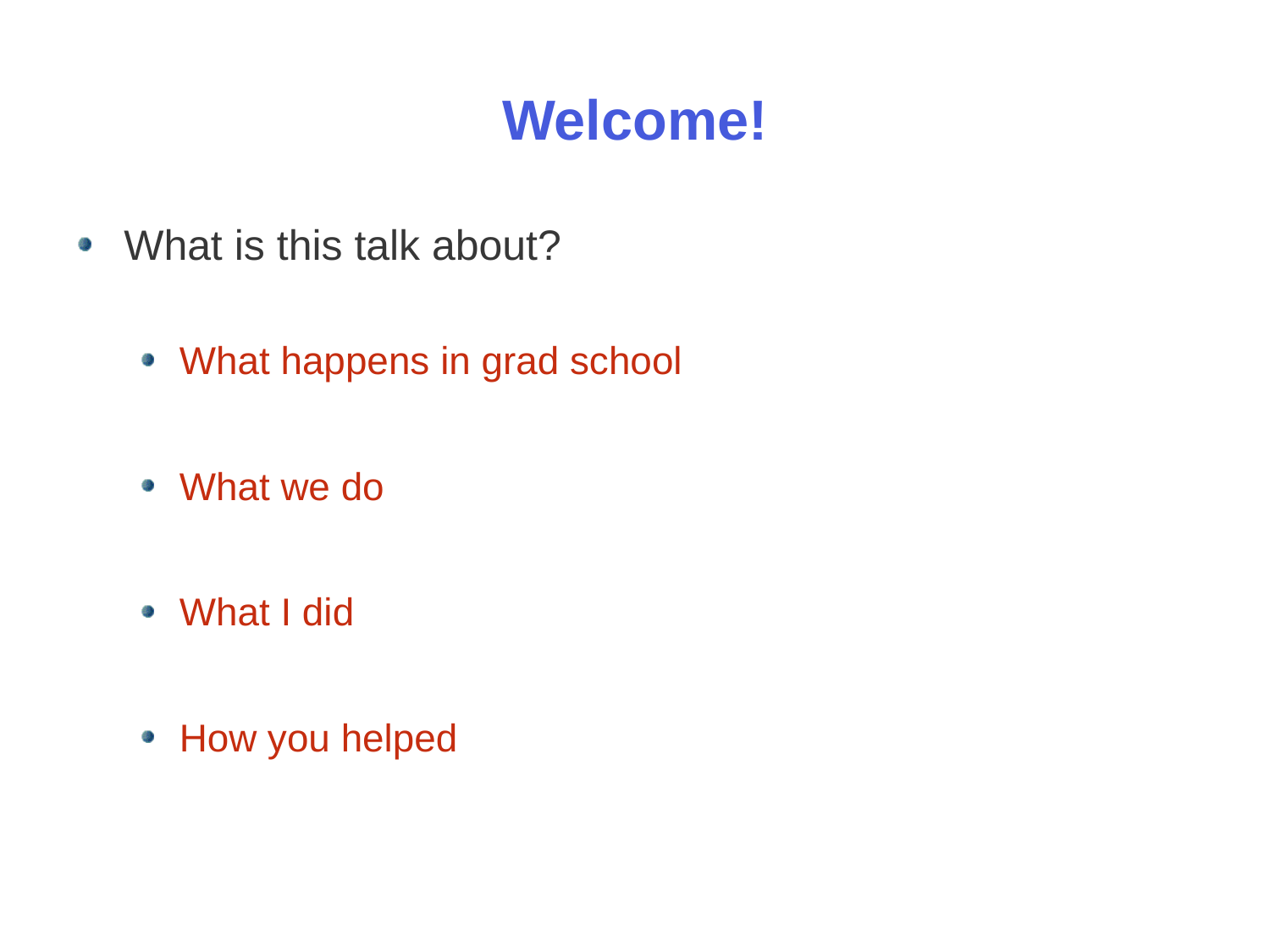

# Welcome!
What is this talk about?

What happens in grad school

What we do

What I did

How you helped